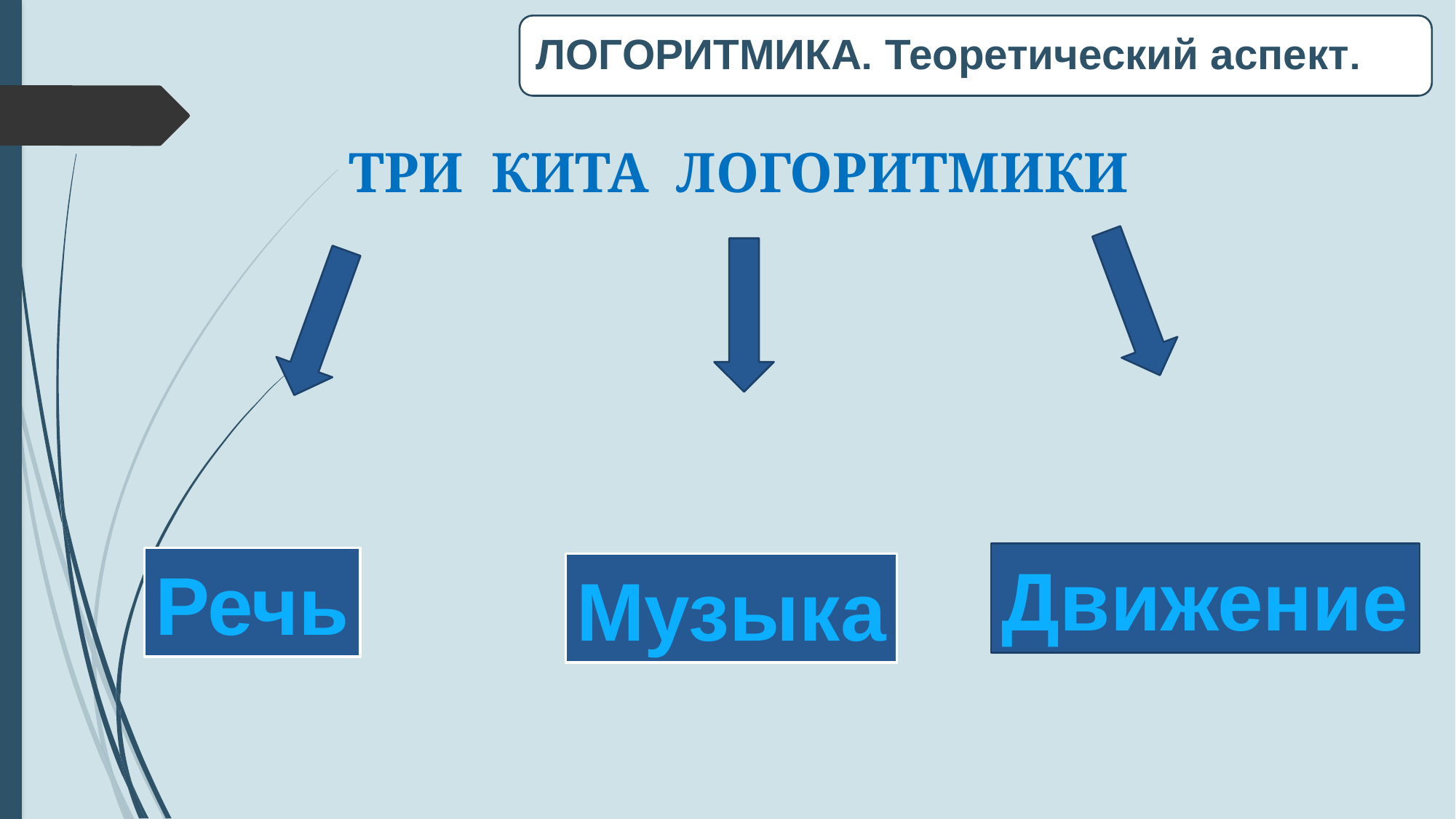

ЛОГОРИТМИКА. Теоретический аспект.
Три  кита  логоритмики

Движение
Речь
Музыка